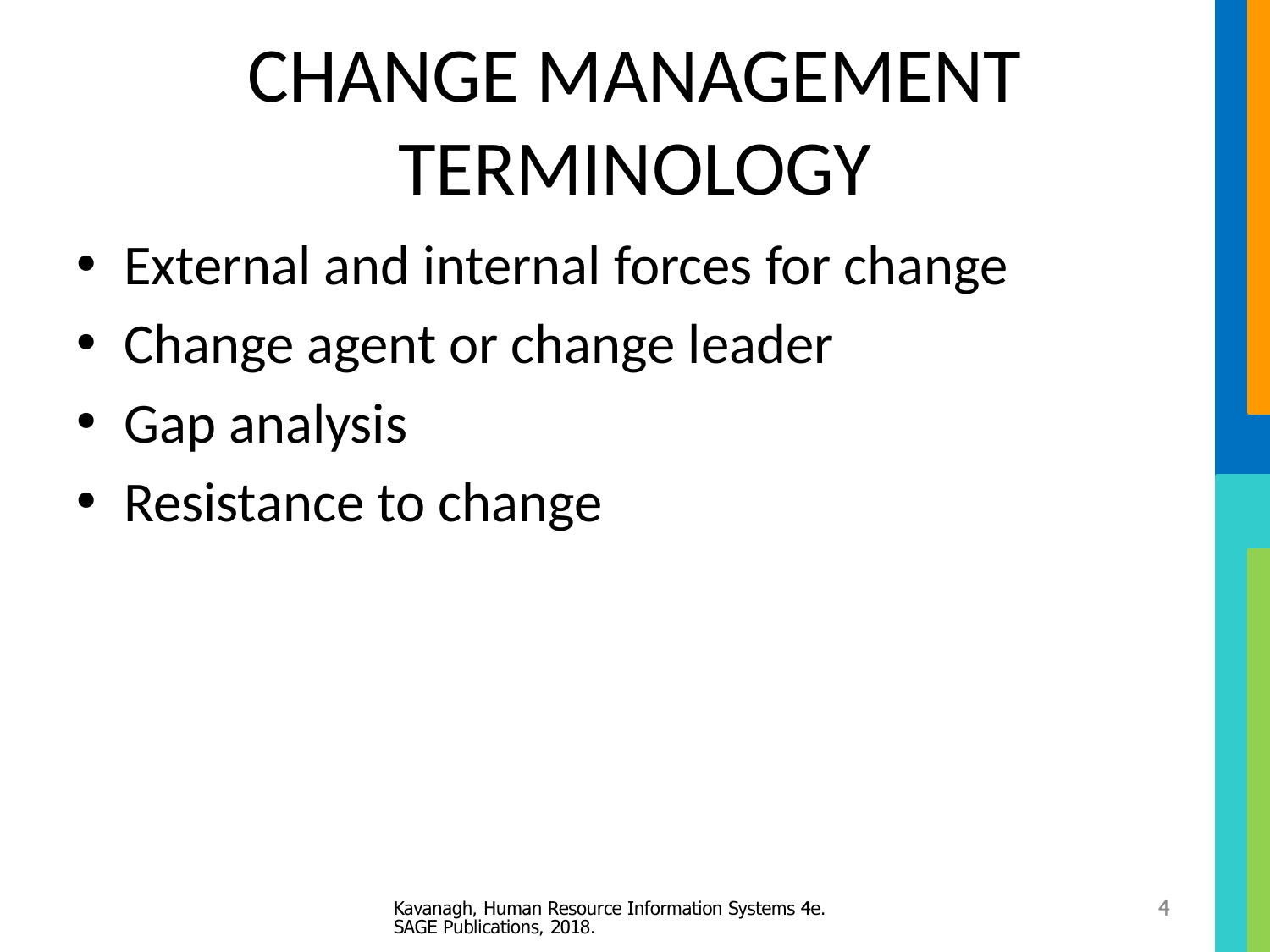

# CHANGE MANAGEMENT TERMINOLOGY
External and internal forces for change
Change agent or change leader
Gap analysis
Resistance to change
Kavanagh, Human Resource Information Systems 4e. SAGE Publications, 2018.
4